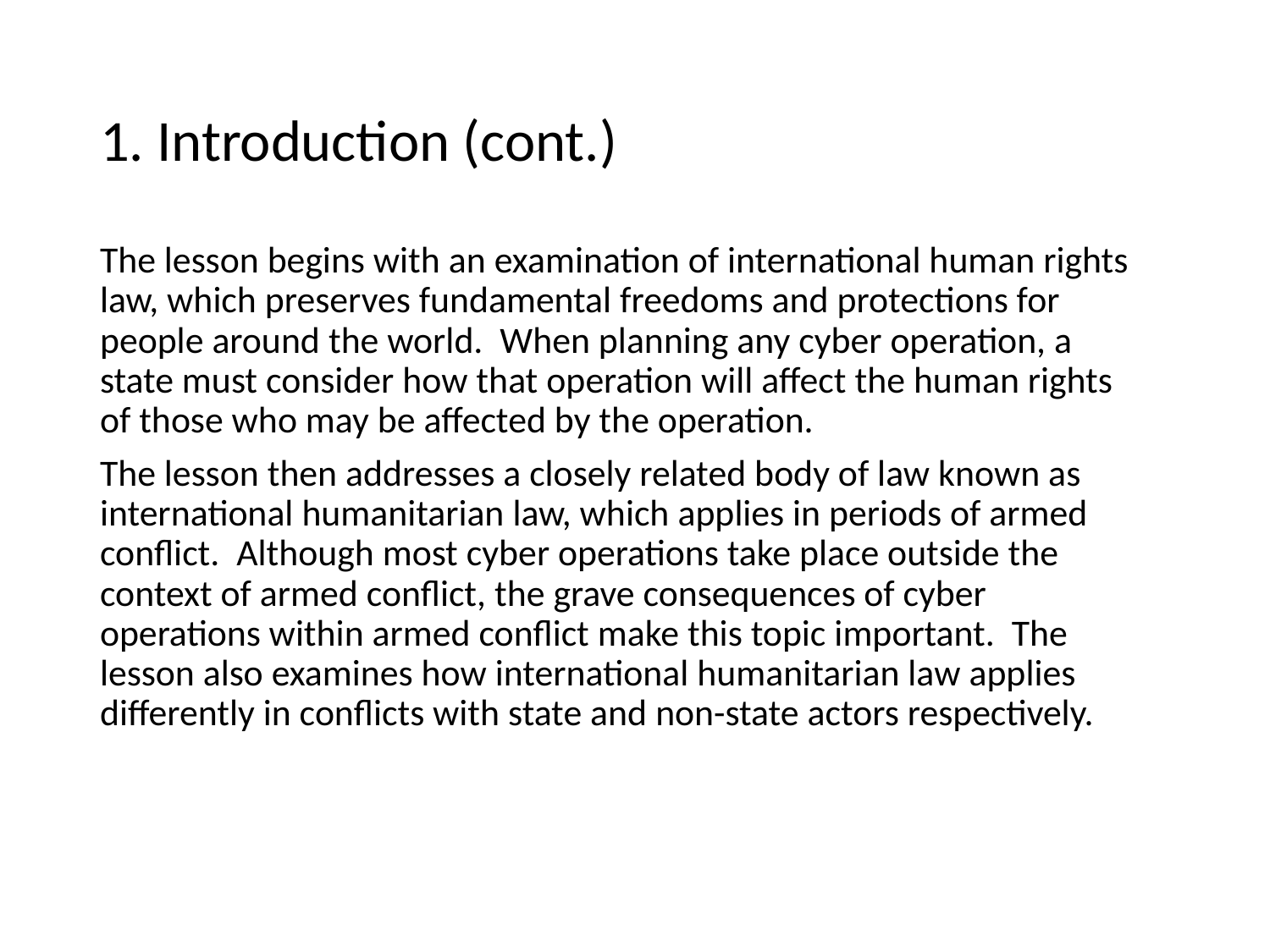

# 1. Introduction (cont.)
The lesson begins with an examination of international human rights law, which preserves fundamental freedoms and protections for people around the world.  When planning any cyber operation, a state must consider how that operation will affect the human rights of those who may be affected by the operation.
The lesson then addresses a closely related body of law known as international humanitarian law, which applies in periods of armed conflict.  Although most cyber operations take place outside the context of armed conflict, the grave consequences of cyber operations within armed conflict make this topic important.  The lesson also examines how international humanitarian law applies differently in conflicts with state and non-state actors respectively.